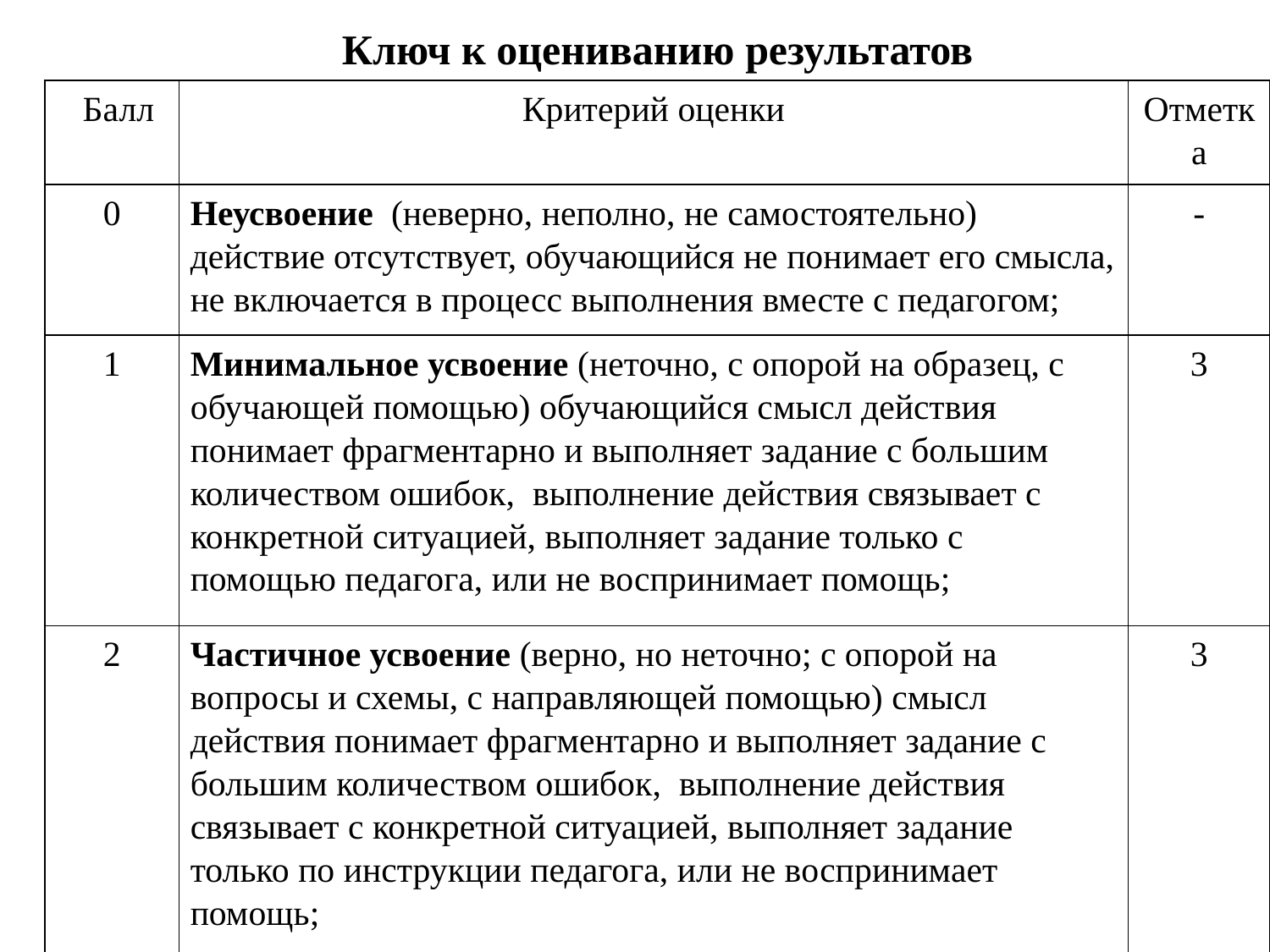

Ключ к оцениванию результатов
| Балл | Критерий оценки | Отметка |
| --- | --- | --- |
| 0 | Неусвоение (неверно, неполно, не самостоятельно) действие отсутствует, обучающийся не понимает его смысла, не включается в процесс выполнения вместе с педагогом; | - |
| 1 | Минимальное усвоение (неточно, с опорой на образец, с обучающей помощью) обучающийся смысл действия понимает фрагментарно и выполняет задание с большим количеством ошибок, выполнение действия связывает с конкретной ситуацией, выполняет задание только с помощью педагога, или не воспринимает помощь; | 3 |
| 2 | Частичное усвоение (верно, но неточно; с опорой на вопросы и схемы, с направляющей помощью) смысл действия понимает фрагментарно и выполняет задание с большим количеством ошибок, выполнение действия связывает с конкретной ситуацией, выполняет задание только по инструкции педагога, или не воспринимает помощь; | 3 |